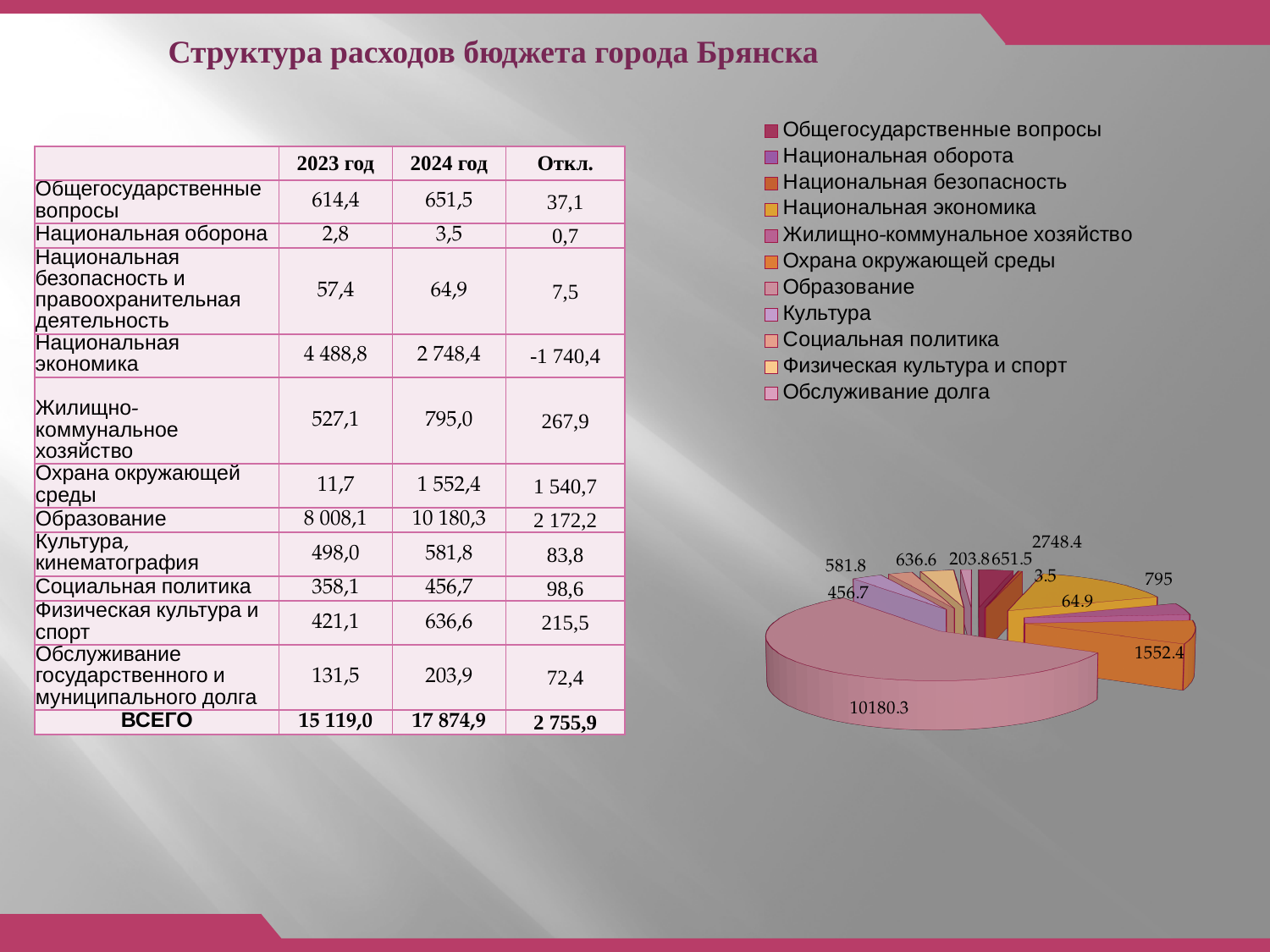

# Структура расходов бюджета города Брянска

[unsupported chart]

|  | 2023 год | 2024 год | Откл. |
| --- | --- | --- | --- |
| Общегосударственные вопросы | 614,4 | 651,5 | 37,1 |
| Национальная оборона | 2,8 | 3,5 | 0,7 |
| Национальная безопасность и правоохранительная деятельность | 57,4 | 64,9 | 7,5 |
| Национальная экономика | 4 488,8 | 2 748,4 | -1 740,4 |
| Жилищно-коммунальное хозяйство | 527,1 | 795,0 | 267,9 |
| Охрана окружающей среды | 11,7 | 1 552,4 | 1 540,7 |
| Образование | 8 008,1 | 10 180,3 | 2 172,2 |
| Культура, кинематография | 498,0 | 581,8 | 83,8 |
| Социальная политика | 358,1 | 456,7 | 98,6 |
| Физическая культура и спорт | 421,1 | 636,6 | 215,5 |
| Обслуживание государственного и муниципального долга | 131,5 | 203,9 | 72,4 |
| ВСЕГО | 15 119,0 | 17 874,9 | 2 755,9 |